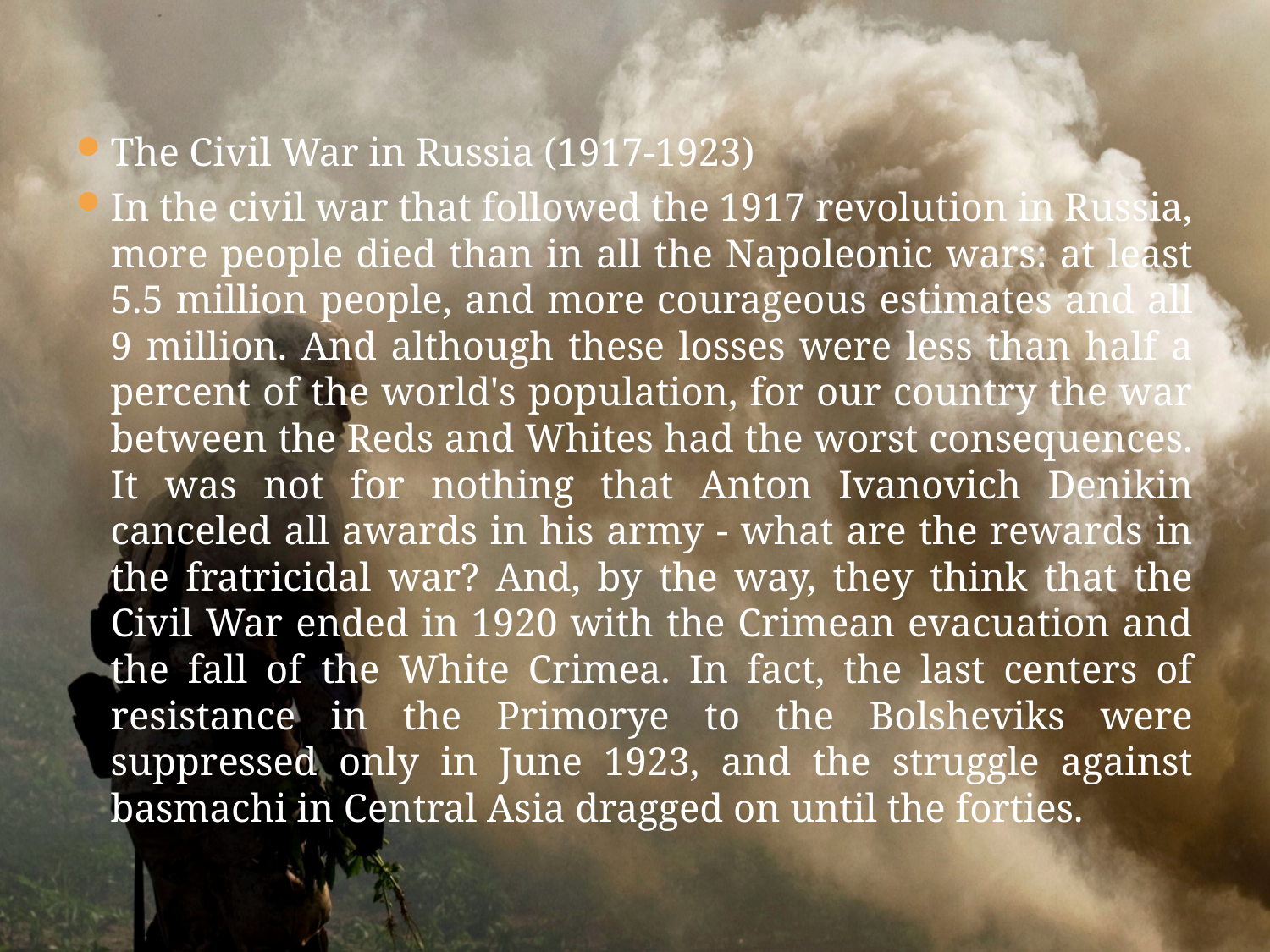

The Civil War in Russia (1917-1923)
In the civil war that followed the 1917 revolution in Russia, more people died than in all the Napoleonic wars: at least 5.5 million people, and more courageous estimates and all 9 million. And although these losses were less than half a percent of the world's population, for our country the war between the Reds and Whites had the worst consequences. It was not for nothing that Anton Ivanovich Denikin canceled all awards in his army - what are the rewards in the fratricidal war? And, by the way, they think that the Civil War ended in 1920 with the Crimean evacuation and the fall of the White Crimea. In fact, the last centers of resistance in the Primorye to the Bolsheviks were suppressed only in June 1923, and the struggle against basmachi in Central Asia dragged on until the forties.